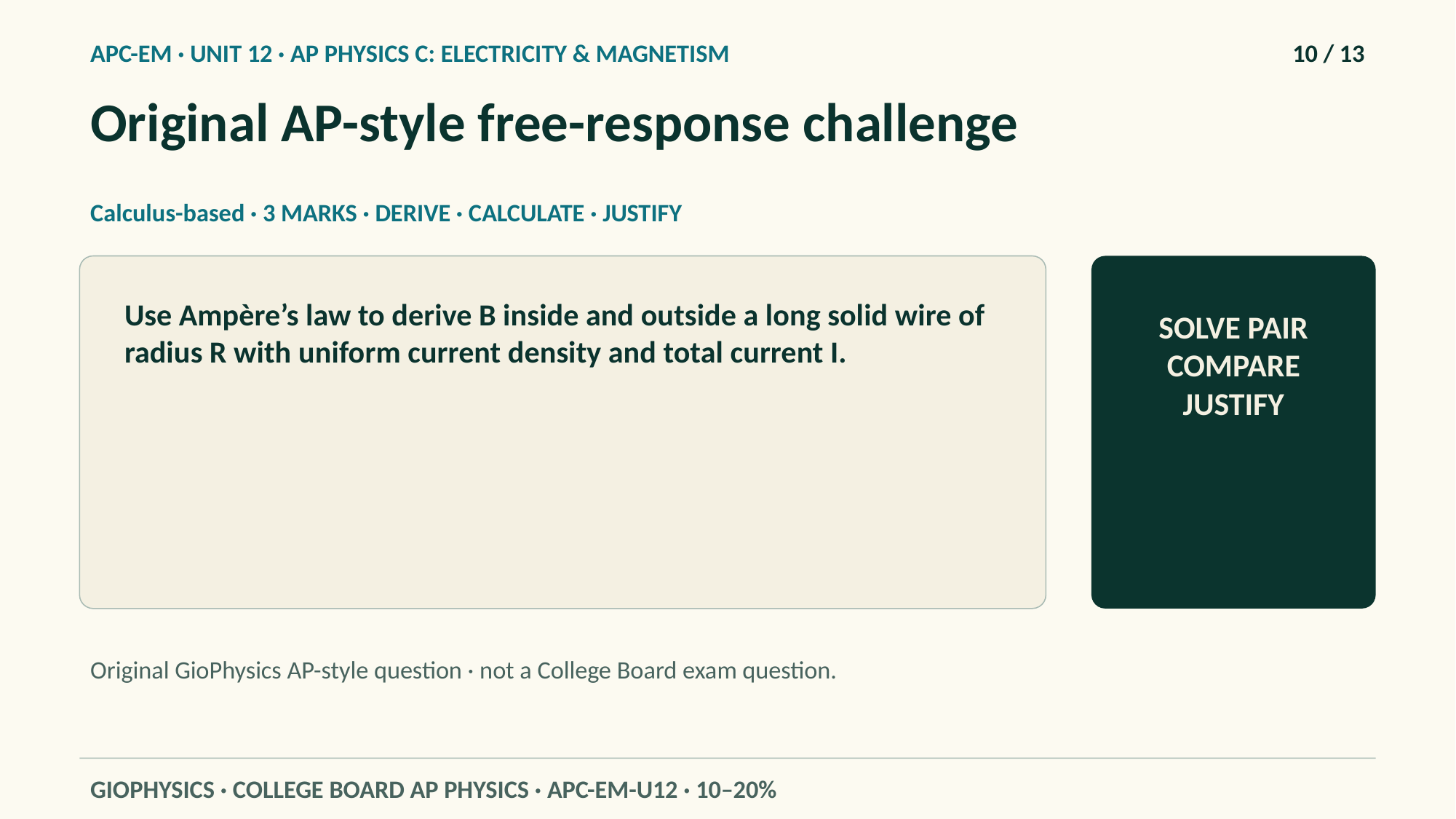

APC-EM · UNIT 12 · AP PHYSICS C: ELECTRICITY & MAGNETISM
10 / 13
Original AP-style free-response challenge
Calculus-based · 3 MARKS · DERIVE · CALCULATE · JUSTIFY

Use Ampère’s law to derive B inside and outside a long solid wire of radius R with uniform current density and total current I.
SOLVE PAIR COMPARE JUSTIFY
Original GioPhysics AP-style question · not a College Board exam question.

GIOPHYSICS · COLLEGE BOARD AP PHYSICS · APC-EM-U12 · 10–20%